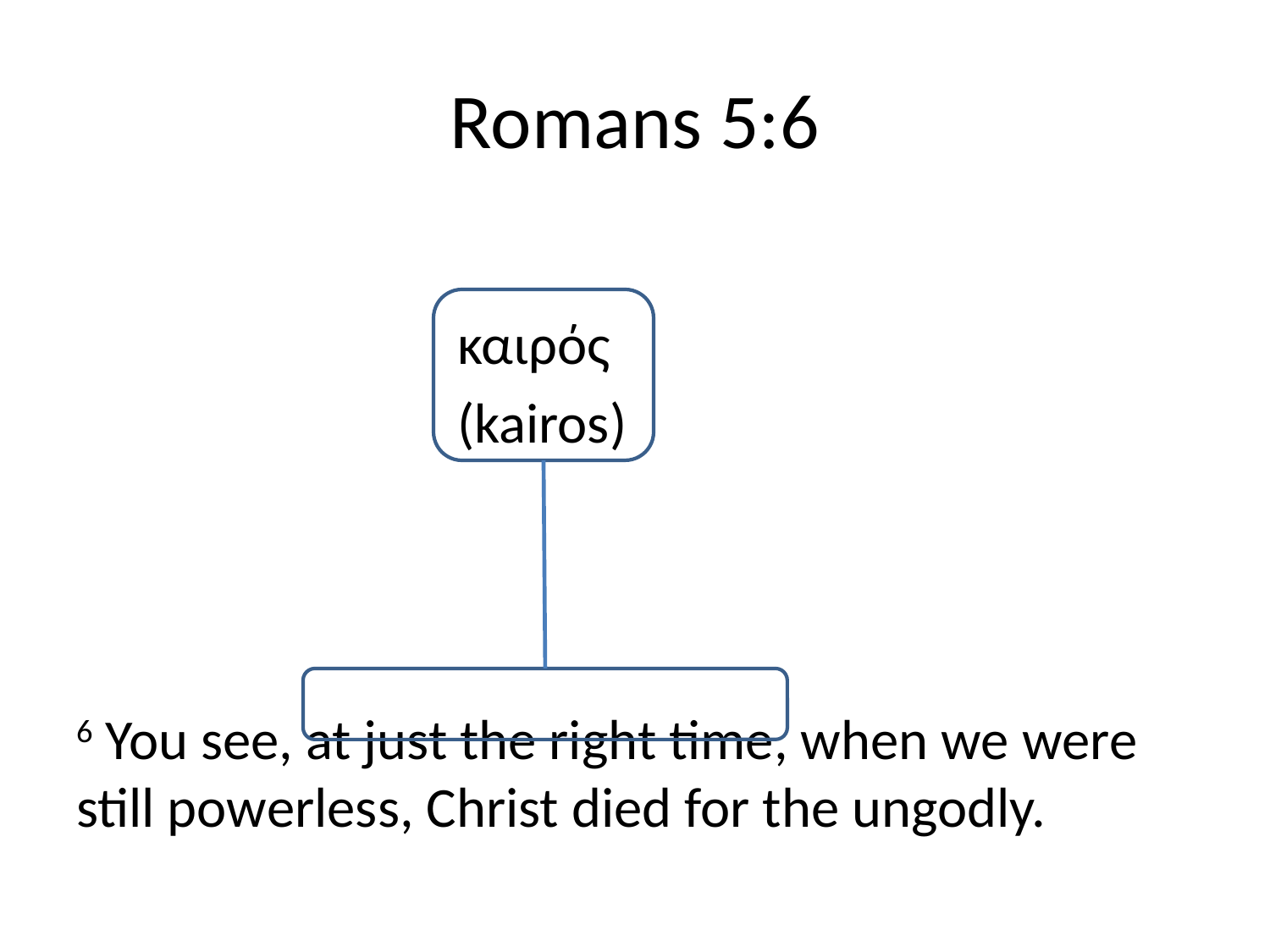

# Romans 5:6

			καιρός
			(kairos)

6 You see, at just the right time, when we were still powerless, Christ died for the ungodly.